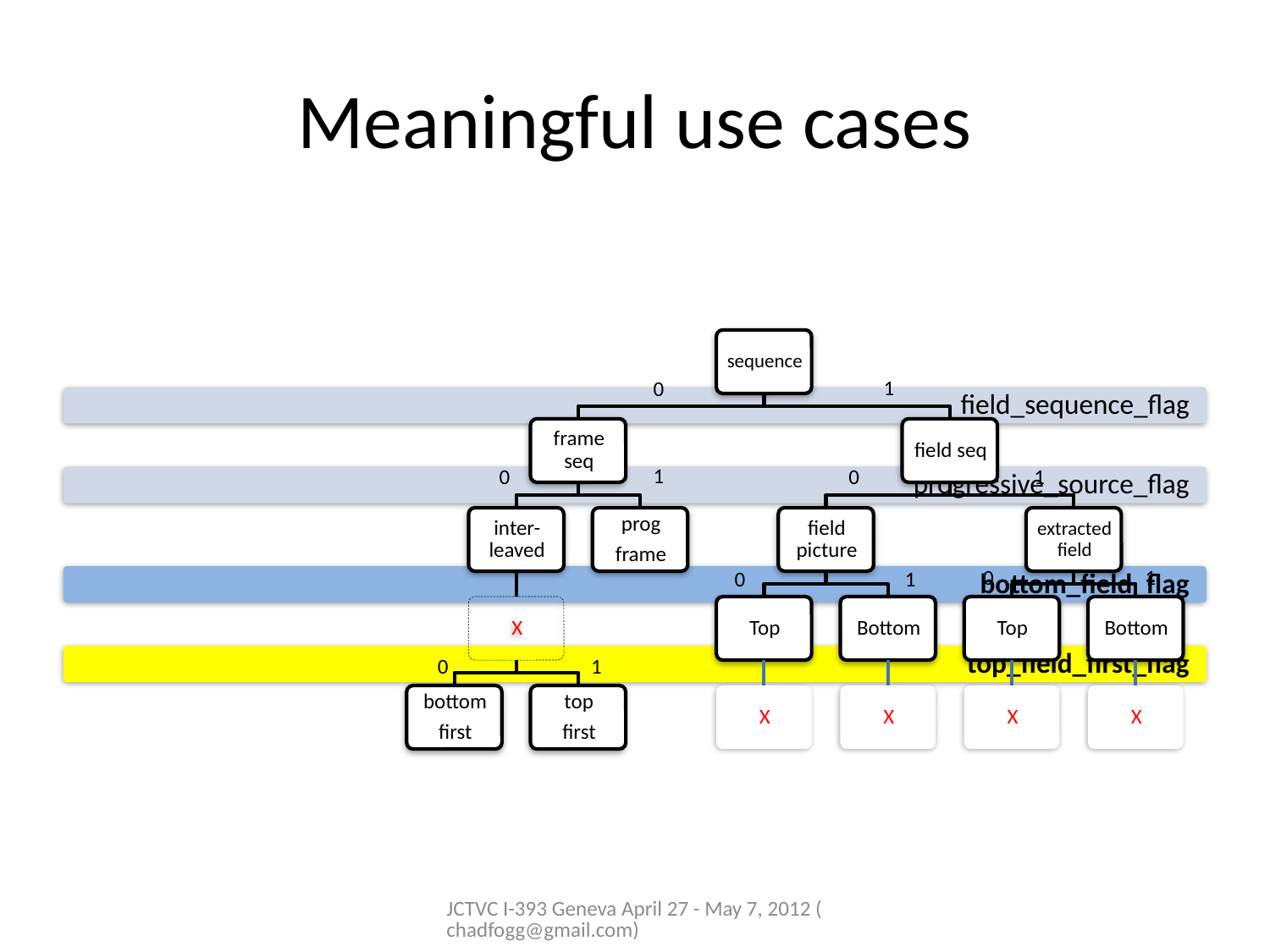

# Meaningful use cases
top_field_first_flag
bottom_field_flag
progressive_source_flag
field_sequence_flag
sequence
frame seq
inter-leaved
X
bottom
first
top
first
prog
frame
field seq
field picture
Top
X
Bottom
X
extracted field
Top
X
Bottom
X
1
0
1
0
0
1
0
1
0
1
0
1
JCTVC I-393 Geneva April 27 - May 7, 2012 (chadfogg@gmail.com)